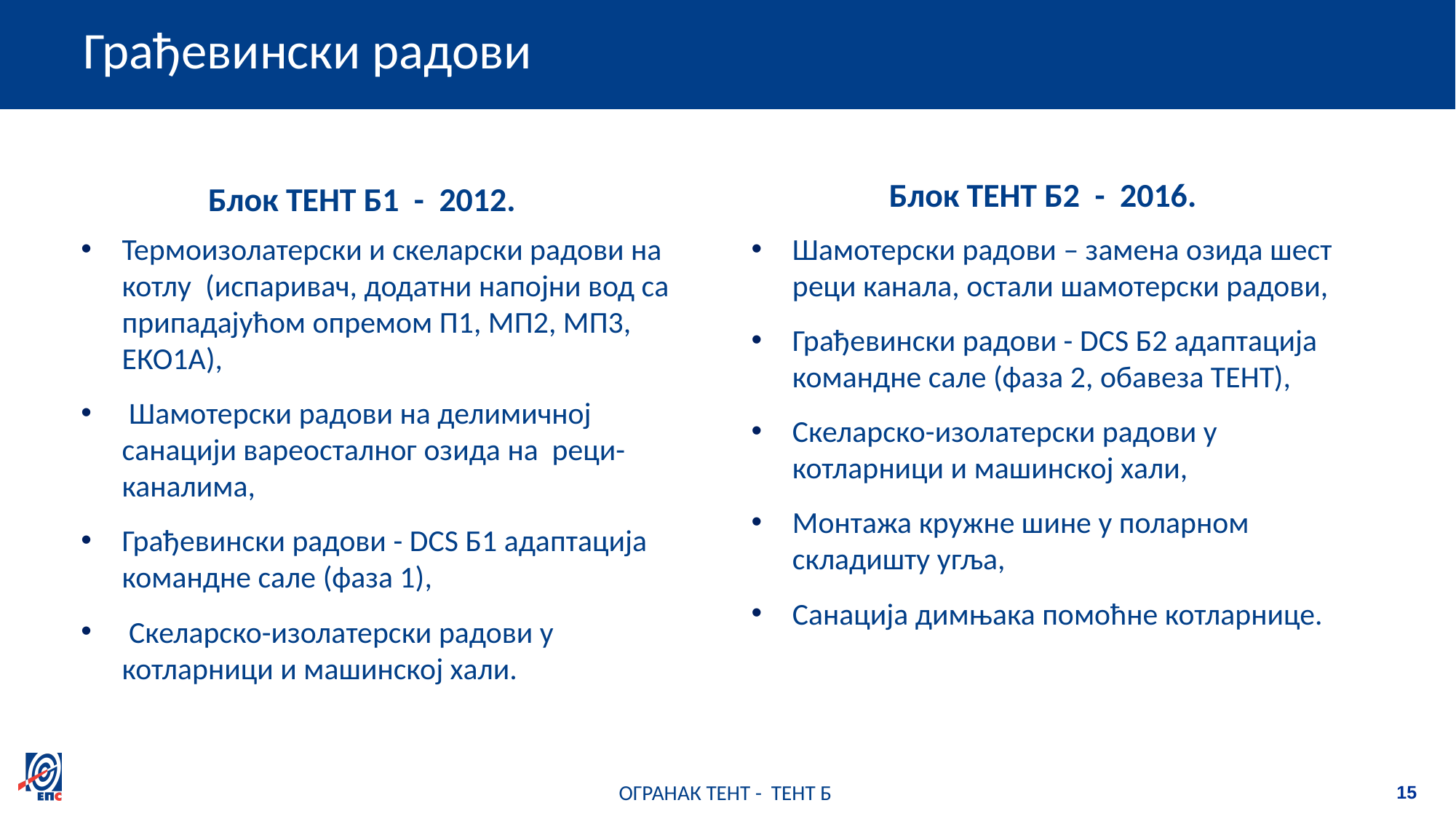

# Грађевински радови
Блок ТЕНТ Б1  -  2012.
Блок ТЕНТ Б2  -  2016.
Термоизолатерски и скеларски радови на котлу  (испаривач, додатни напојни вод са припадајућом опремом П1, МП2, МП3, ЕКО1А),
 Шамотерски радови на делимичној санацији вареосталног озида на  реци-каналима,
Грађевински радови - DCS Б1 адаптација командне сале (фаза 1),
 Скеларско-изолатерски радови у котларници и машинској хали.

Шамотерски радови – замена озида шест реци канала, остали шамотерски радови,
Грађевински радови - DCS Б2 адаптација командне сале (фаза 2, обавеза ТЕНТ),
Скеларско-изолатерски радови у котларници и машинској хали,
Монтажа кружне шине у поларном складишту угља,
Санација димњака помоћне котларнице.

ОГРАНАК ТЕНТ -  ТЕНТ Б